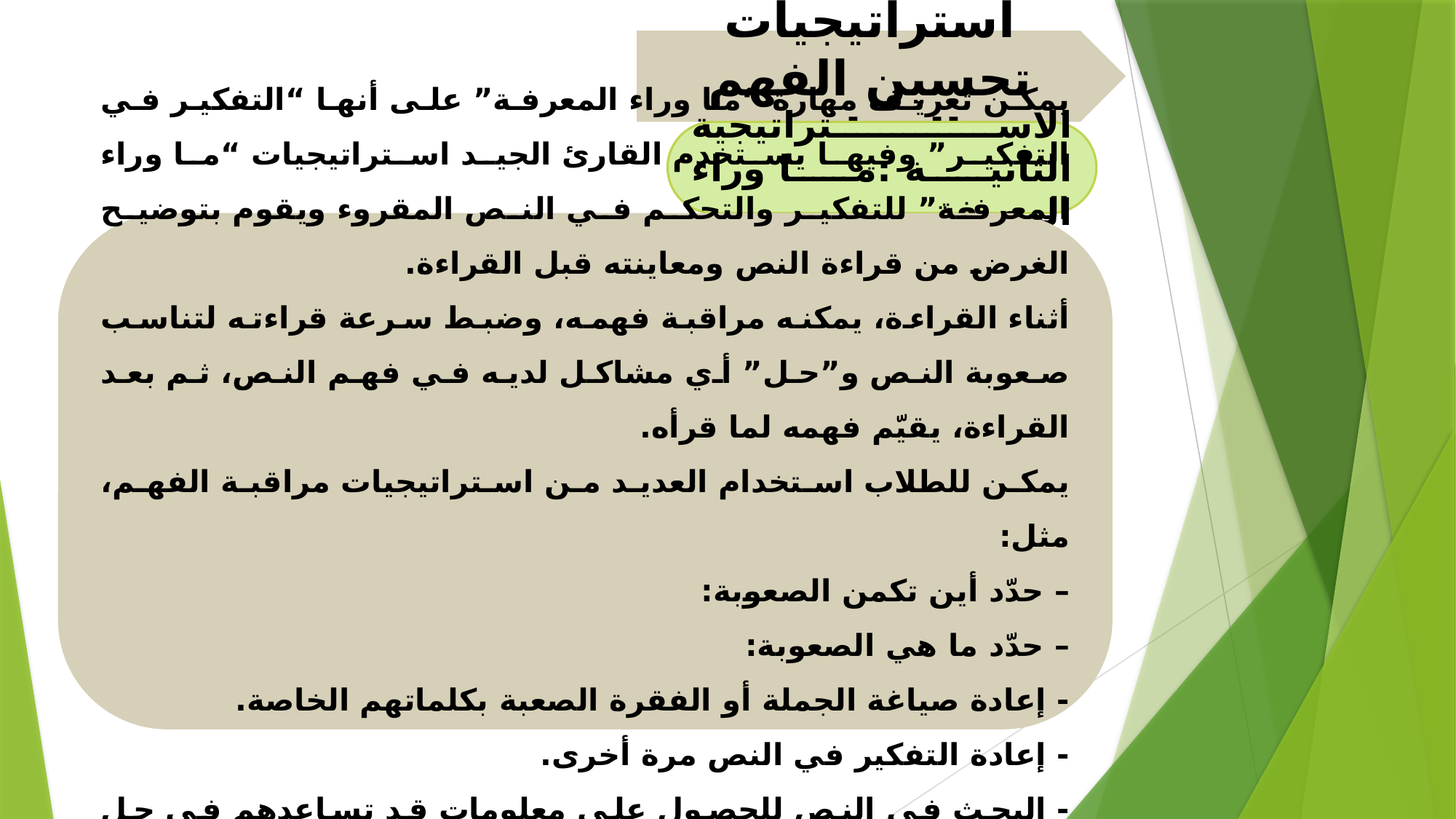

استراتيجيات تحسين الفهم القرائي
الاستراتيجية الثانية :ما وراء المعرفة
يمكن تعريف مهارة “ما وراء المعرفة” على أنها “التفكير في التفكير” وفيها يستخدم القارئ الجيد استراتيجيات “ما وراء المعرفة” للتفكير والتحكم في النص المقروء ويقوم بتوضيح الغرض من قراءة النص ومعاينته قبل القراءة.
أثناء القراءة، يمكنه مراقبة فهمه، وضبط سرعة قراءته لتناسب صعوبة النص و”حل” أي مشاكل لديه في فهم النص، ثم بعد القراءة، يقيّم فهمه لما قرأه.
يمكن للطلاب استخدام العديد من استراتيجيات مراقبة الفهم، مثل:
– حدّد أين تكمن الصعوبة:
– حدّد ما هي الصعوبة:
- إعادة صياغة الجملة أو الفقرة الصعبة بكلماتهم الخاصة.
- إعادة التفكير في النص مرة أخرى.
- البحث في النص للحصول على معلومات قد تساعدهم في حل هذه الصعوبات.